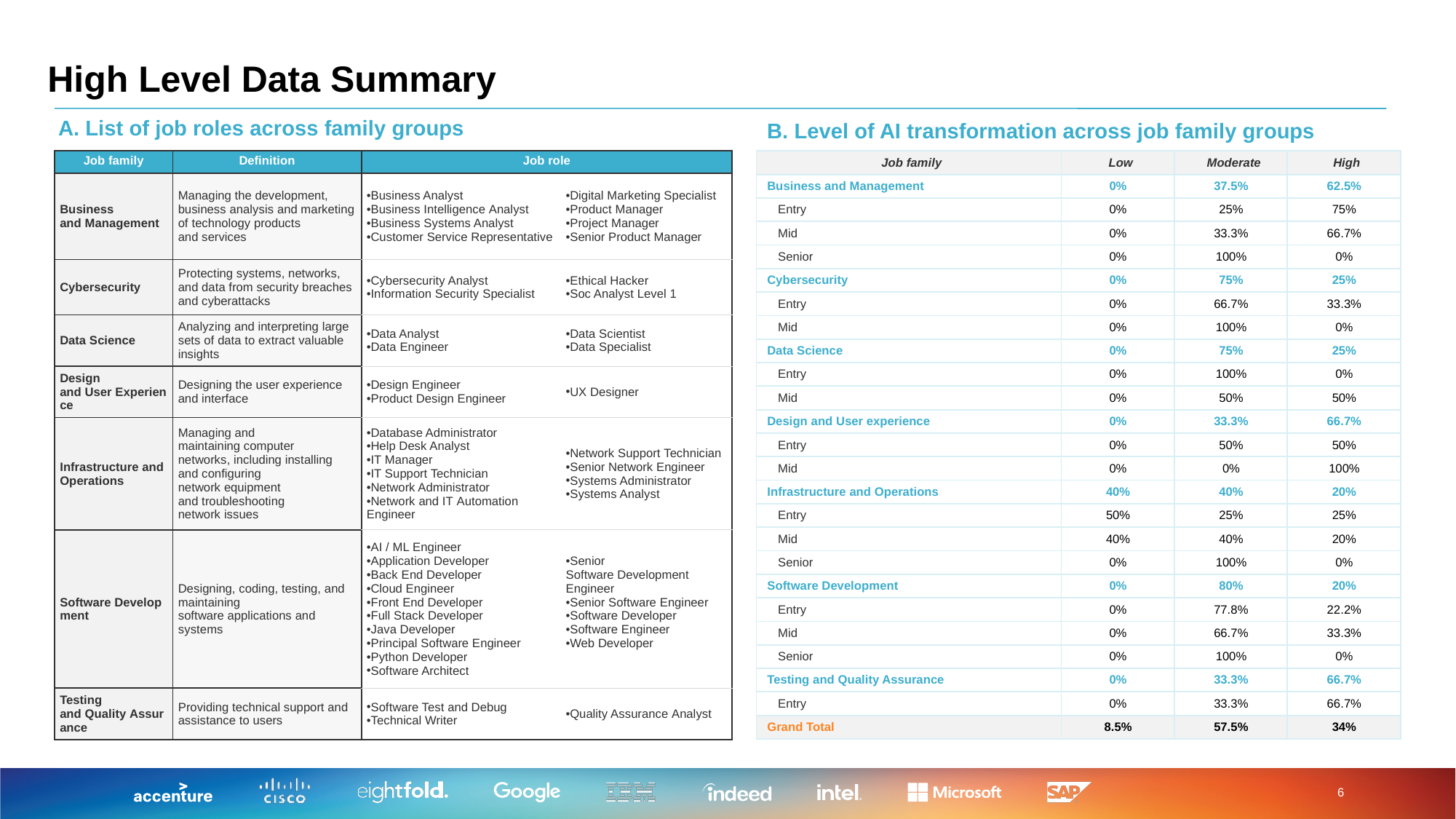

High Level Data Summary
A. List of job roles across family groups

B. Level of AI transformation across job family groups
| Job family​ | Definition​ | Job role​ |  |
| --- | --- | --- | --- |
| Business and Management ​ | Managing the development, business analysis and marketing of technology products and services​ | Business Analyst​ Business Intelligence Analyst​ Business Systems Analyst​ Customer Service Representative​​ | Digital Marketing Specialist​ Product Manager​ Project Manager​ Senior Product Manager​ |
| Cybersecurity​ | Protecting systems, networks, and data from security breaches and cyberattacks​ | Cybersecurity Analyst ​ Information Security Specialist​ | Ethical Hacker​ Soc Analyst Level 1​ |
| Data Science​ | Analyzing and interpreting large sets of data to extract valuable insights​ | Data Analyst​ Data Engineer​ | Data Scientist ​ Data Specialist​ |
| Design and User Experience​ | Designing the user experience and interface​ | Design Engineer​ Product Design Engineer​ | UX Designer​ |
| Infrastructure and Operations ​ | Managing and maintaining computer networks, including installing and configuring network equipment and troubleshooting network issues​ | Database Administrator​ Help Desk Analyst​ IT Manager​ IT Support Technician​ Network Administrator​ Network and IT Automation Engineer​ | Network Support Technician​ Senior Network Engineer​ Systems Administrator​ Systems Analyst​ |
| Software Development​ | Designing, coding, testing, and maintaining software applications and systems​ | AI / ML Engineer​ Application Developer​ Back End Developer​ Cloud Engineer​ Front End Developer ​ Full Stack Developer​ Java Developer​ Principal Software Engineer​ Python Developer​ Software Architect​ | Senior Software Development Engineer​ Senior Software Engineer​ Software Developer​ Software Engineer​ Web Developer​ |
| Testing and Quality Assurance​ | Providing technical support and assistance to users ​ | Software Test and Debug​ Technical Writer​ | Quality Assurance Analyst​ |
| Job family​ | Low​ | Moderate​ | High​ |
| --- | --- | --- | --- |
| Business and Management | 0% | 37.5% | 62.5% |
| Entry | 0% | 25% | 75% |
| Mid | 0% | 33.3% | 66.7% |
| Senior | 0% | 100% | 0% |
| Cybersecurity | 0% | 75% | 25% |
| Entry | 0% | 66.7% | 33.3% |
| Mid | 0% | 100% | 0% |
| Data Science | 0% | 75% | 25% |
| Entry | 0% | 100% | 0% |
| Mid | 0% | 50% | 50% |
| Design and User experience | 0% | 33.3% | 66.7% |
| Entry | 0% | 50% | 50% |
| Mid | 0% | 0% | 100% |
| Infrastructure and Operations | 40% | 40% | 20% |
| Entry | 50% | 25% | 25% |
| Mid | 40% | 40% | 20% |
| Senior | 0% | 100% | 0% |
| Software Development | 0% | 80% | 20% |
| Entry | 0% | 77.8% | 22.2% |
| Mid | 0% | 66.7% | 33.3% |
| Senior | 0% | 100% | 0% |
| Testing and Quality Assurance | 0% | 33.3% | 66.7% |
| Entry | 0% | 33.3% | 66.7% |
| Grand Total | 8.5% | 57.5% | 34% |
6